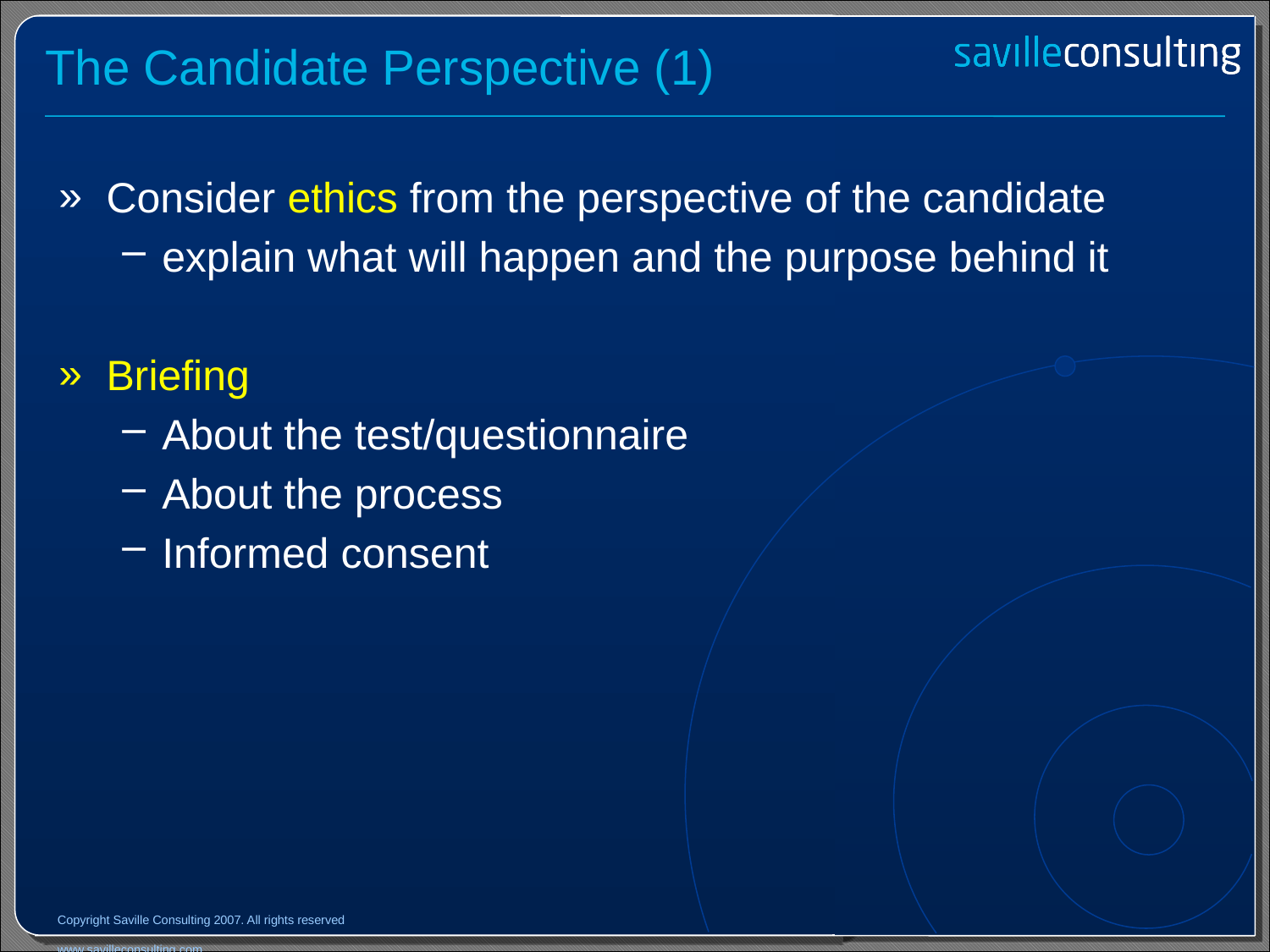

# The Candidate Perspective (1)
Consider ethics from the perspective of the candidate
explain what will happen and the purpose behind it

Briefing
About the test/questionnaire
About the process
Informed consent